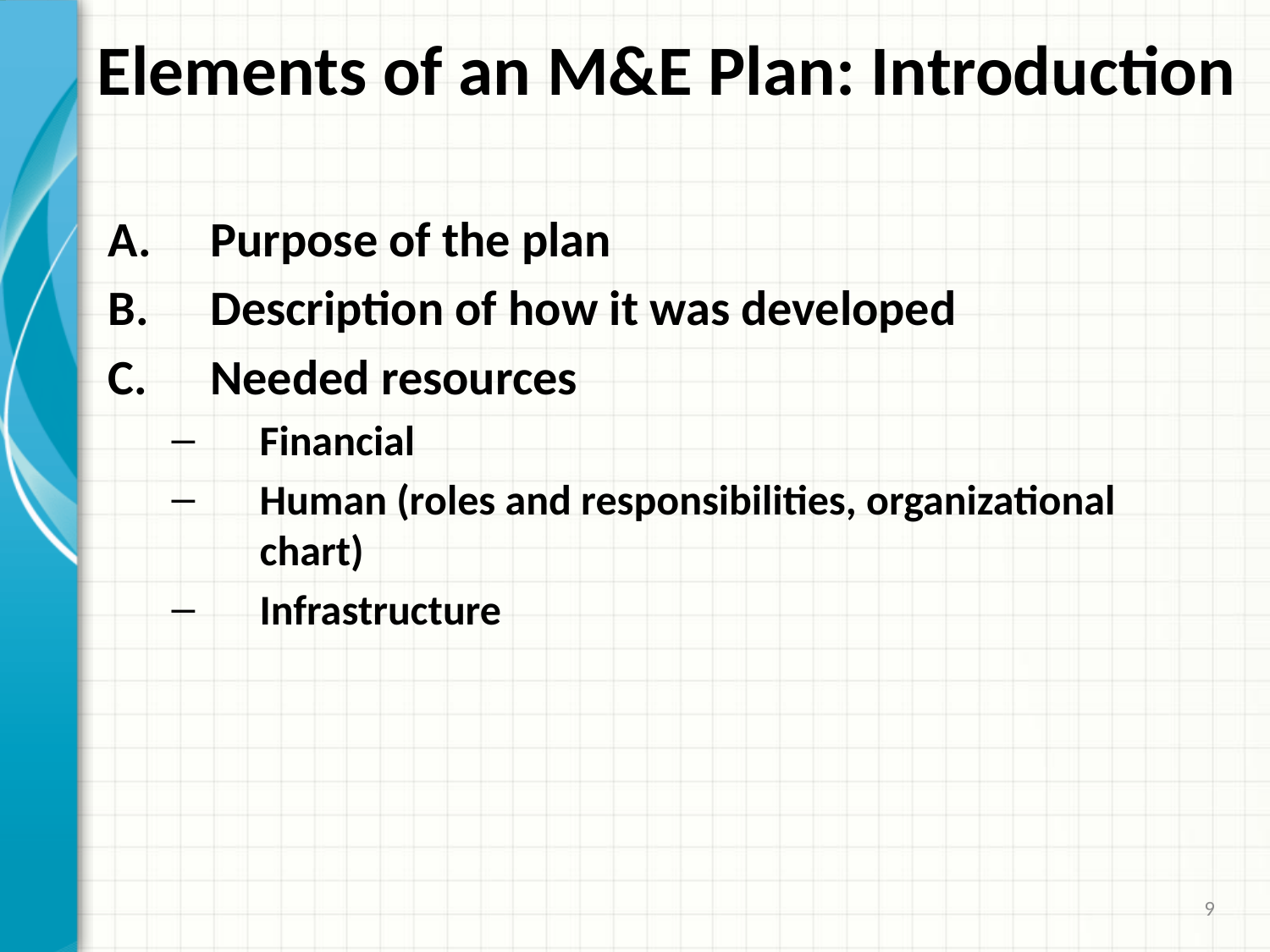

# Elements of an M&E Plan: Introduction
Purpose of the plan
Description of how it was developed
Needed resources
Financial
Human (roles and responsibilities, organizational chart)
Infrastructure

9